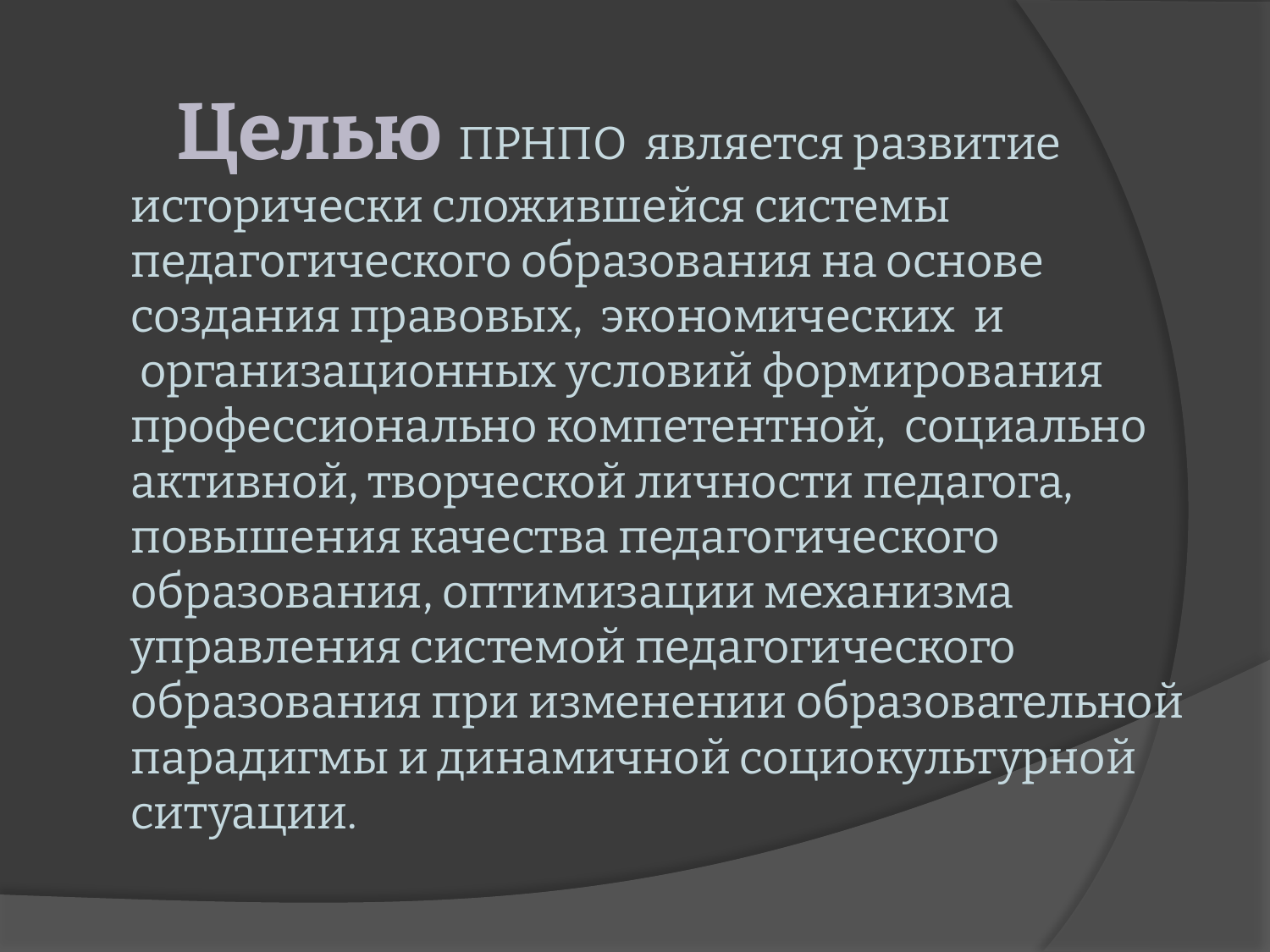

Целью ПРНПО  является развитие исторически сложившейся системы педагогического образования на основе создания правовых,  экономических  и  организационных условий формирования профессионально компетентной,  социально активной, творческой личности педагога, повышения качества педагогического образования, оптимизации механизма управления системой педагогического образования при изменении образовательной парадигмы и динамичной социокультурной ситуации.